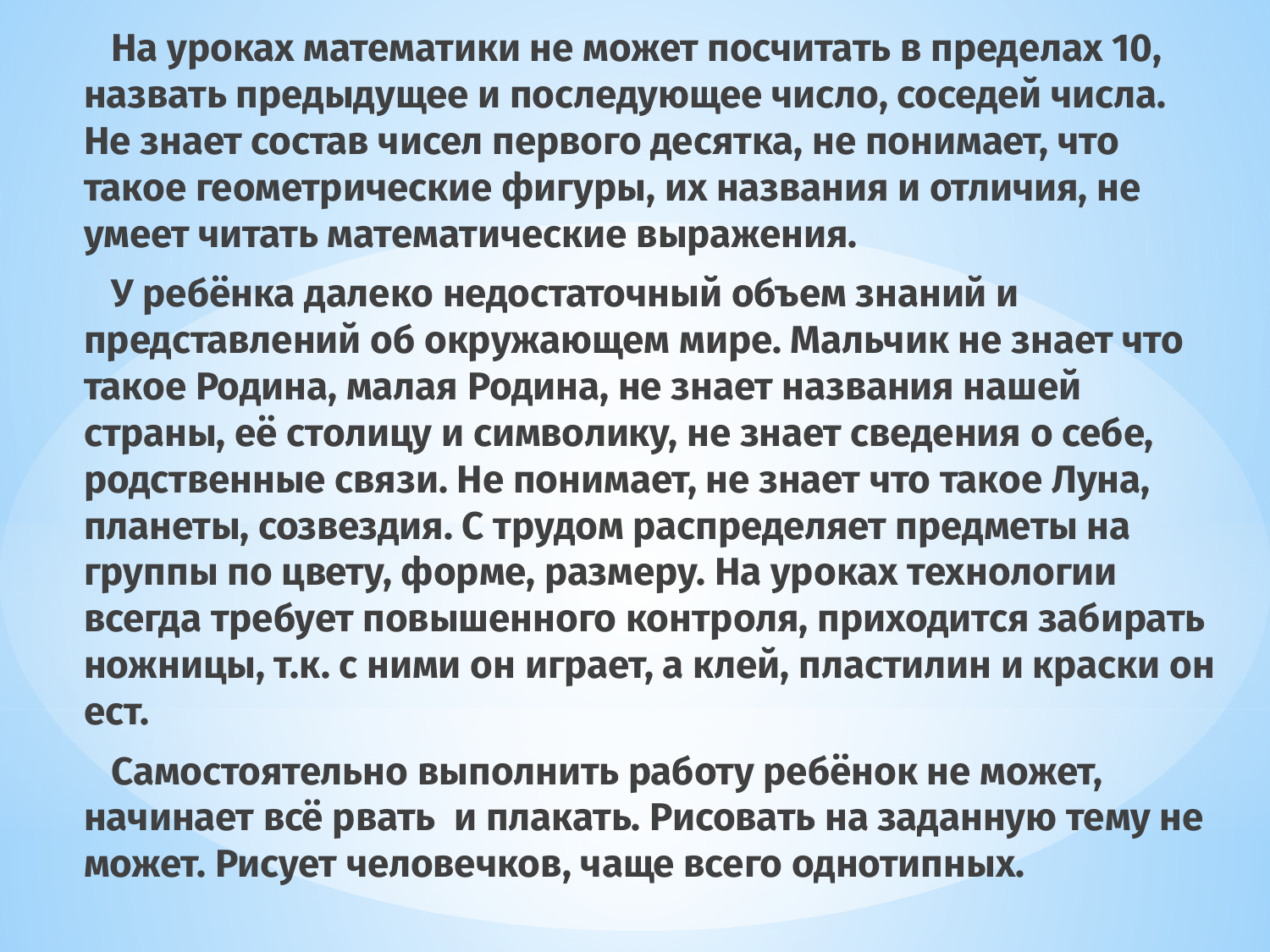

На уроках математики не может посчитать в пределах 10, назвать предыдущее и последующее число, соседей числа. Не знает состав чисел первого десятка, не понимает, что такое геометрические фигуры, их названия и отличия, не умеет читать математические выражения.
   У ребёнка далеко недостаточный объем знаний и представлений об окружающем мире. Мальчик не знает что такое Родина, малая Родина, не знает названия нашей страны, её столицу и символику, не знает сведения о себе, родственные связи. Не понимает, не знает что такое Луна, планеты, созвездия. С трудом распределяет предметы на группы по цвету, форме, размеру. На уроках технологии всегда требует повышенного контроля, приходится забирать ножницы, т.к. с ними он играет, а клей, пластилин и краски он ест.
   Самостоятельно выполнить работу ребёнок не может, начинает всё рвать  и плакать. Рисовать на заданную тему не может. Рисует человечков, чаще всего однотипных.

#